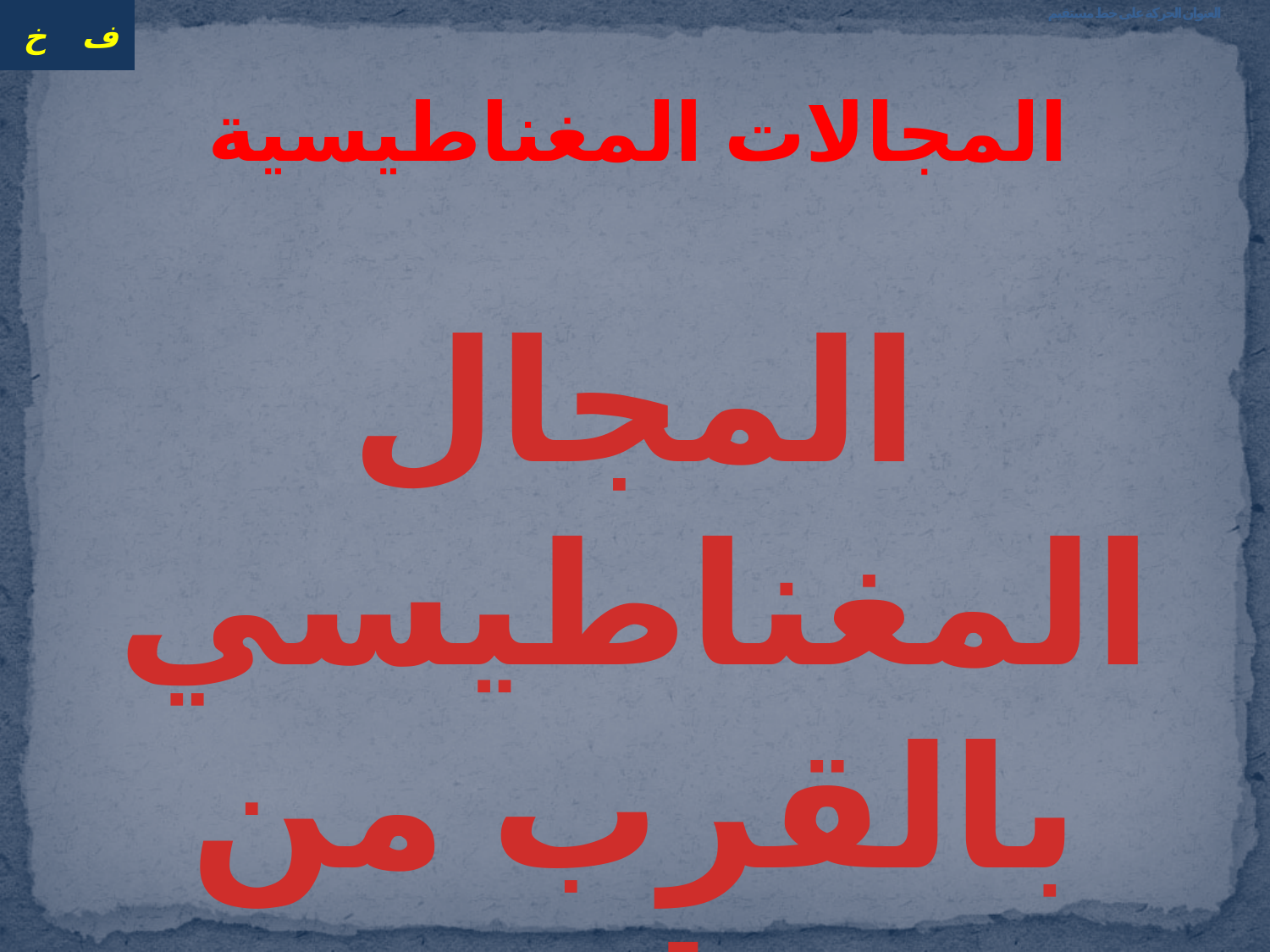

# العنوان الحركة على خط مستقيم
المجالات المغناطيسية
المجال المغناطيسي
بالقرب من ملف